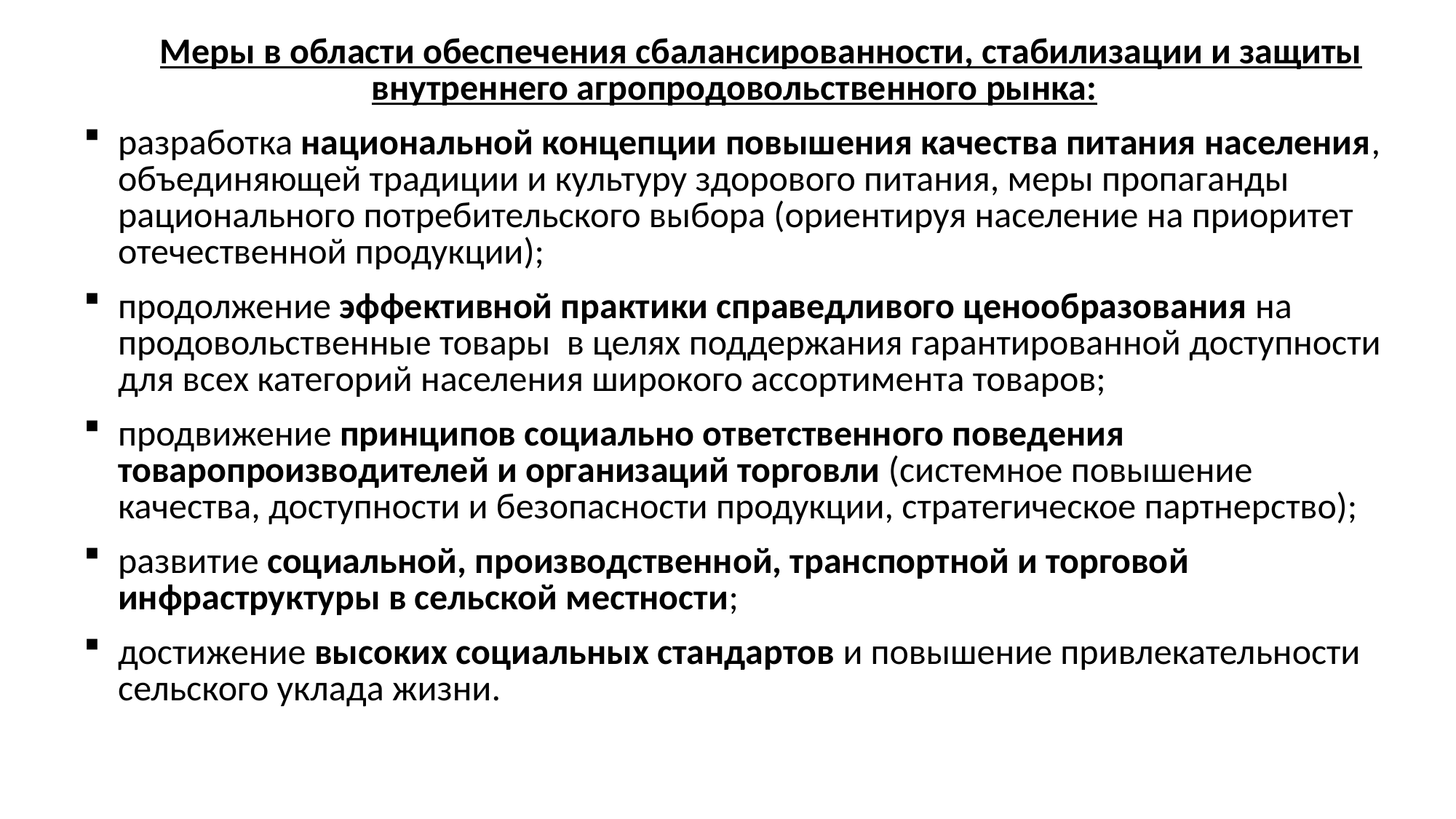

Меры в области обеспечения сбалансированности, стабилизации и защиты внутреннего агропродовольственного рынка:
разработка национальной концепции повышения качества питания населения, объединяющей традиции и культуру здорового питания, меры пропаганды рационального потребительского выбора (ориентируя население на приоритет отечественной продукции);
продолжение эффективной практики справедливого ценообразования на продовольственные товары  в целях поддержания гарантированной доступности для всех категорий населения широкого ассортимента товаров;
продвижение принципов социально ответственного поведения товаропроизводителей и организаций торговли (системное повышение качества, доступности и безопасности продукции, стратегическое партнерство);
развитие социальной, производственной, транспортной и торговой инфраструктуры в сельской местности;
достижение высоких социальных стандартов и повышение привлекательности сельского уклада жизни.